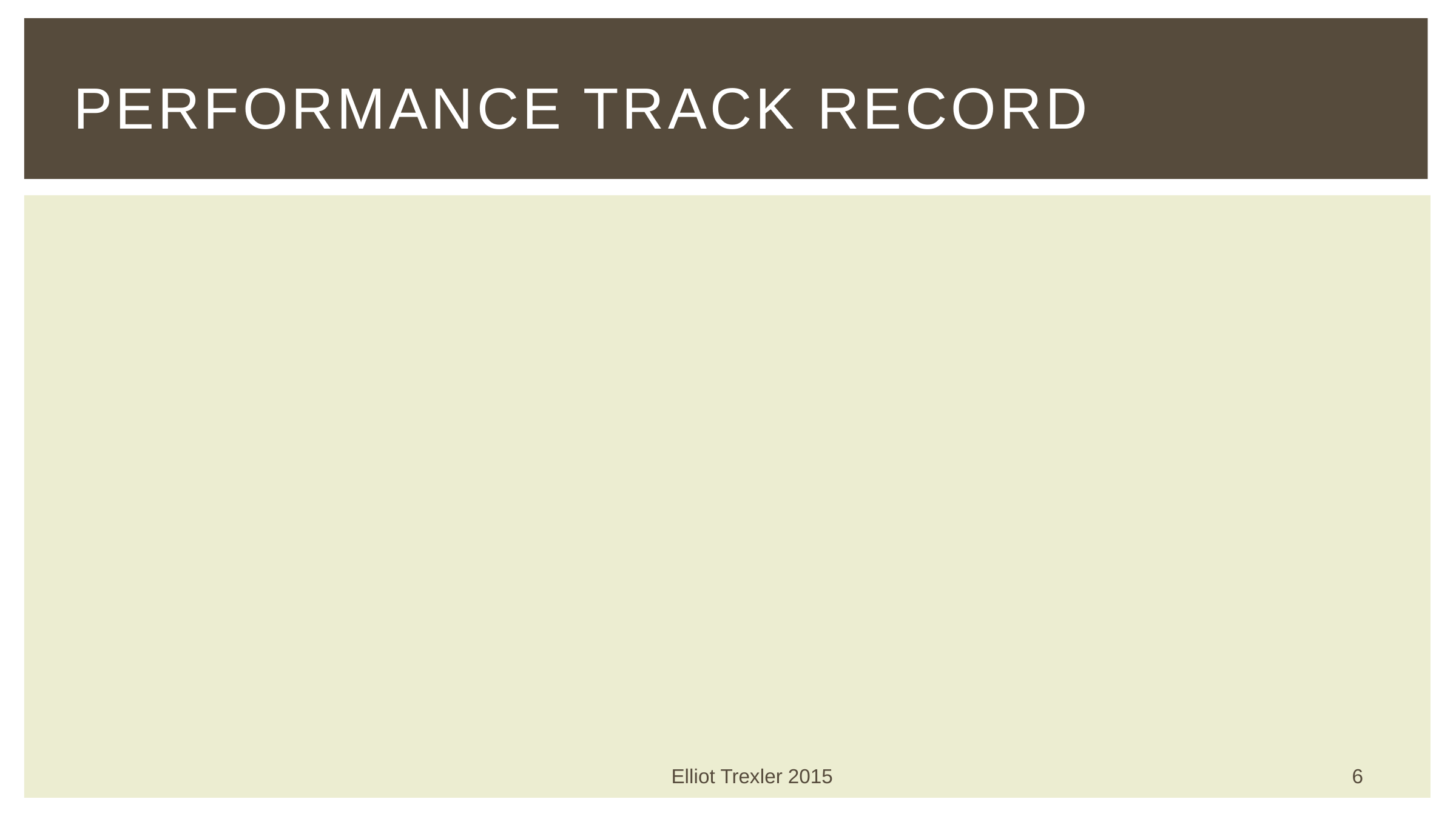

# Performance track record

6
Elliot Trexler 2015